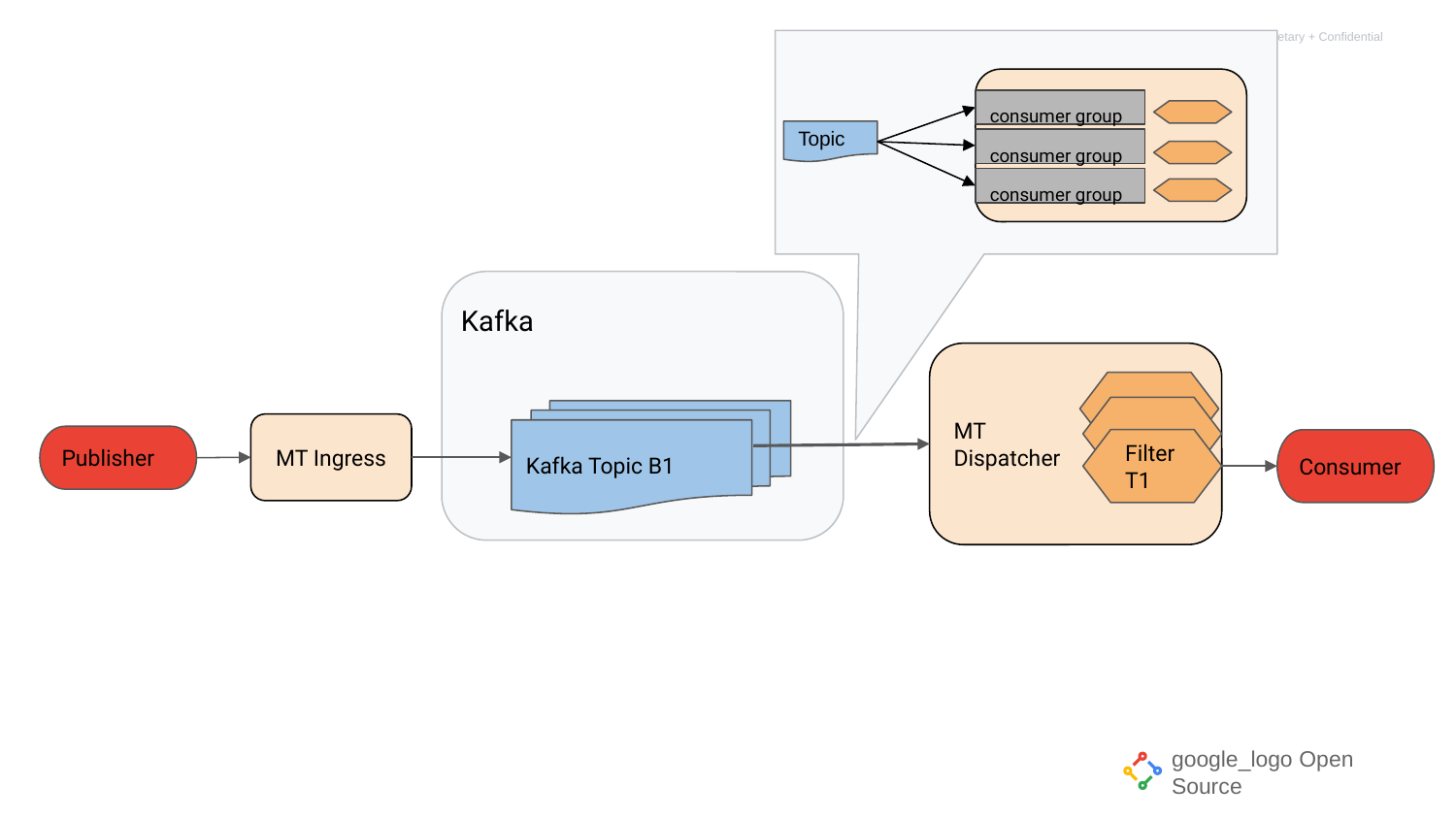

consumer group
Topic
consumer group
consumer group

Kafka
MT
Dispatcher

Filter T1
Kafka Topic B1
MT Ingress
Publisher
Consumer